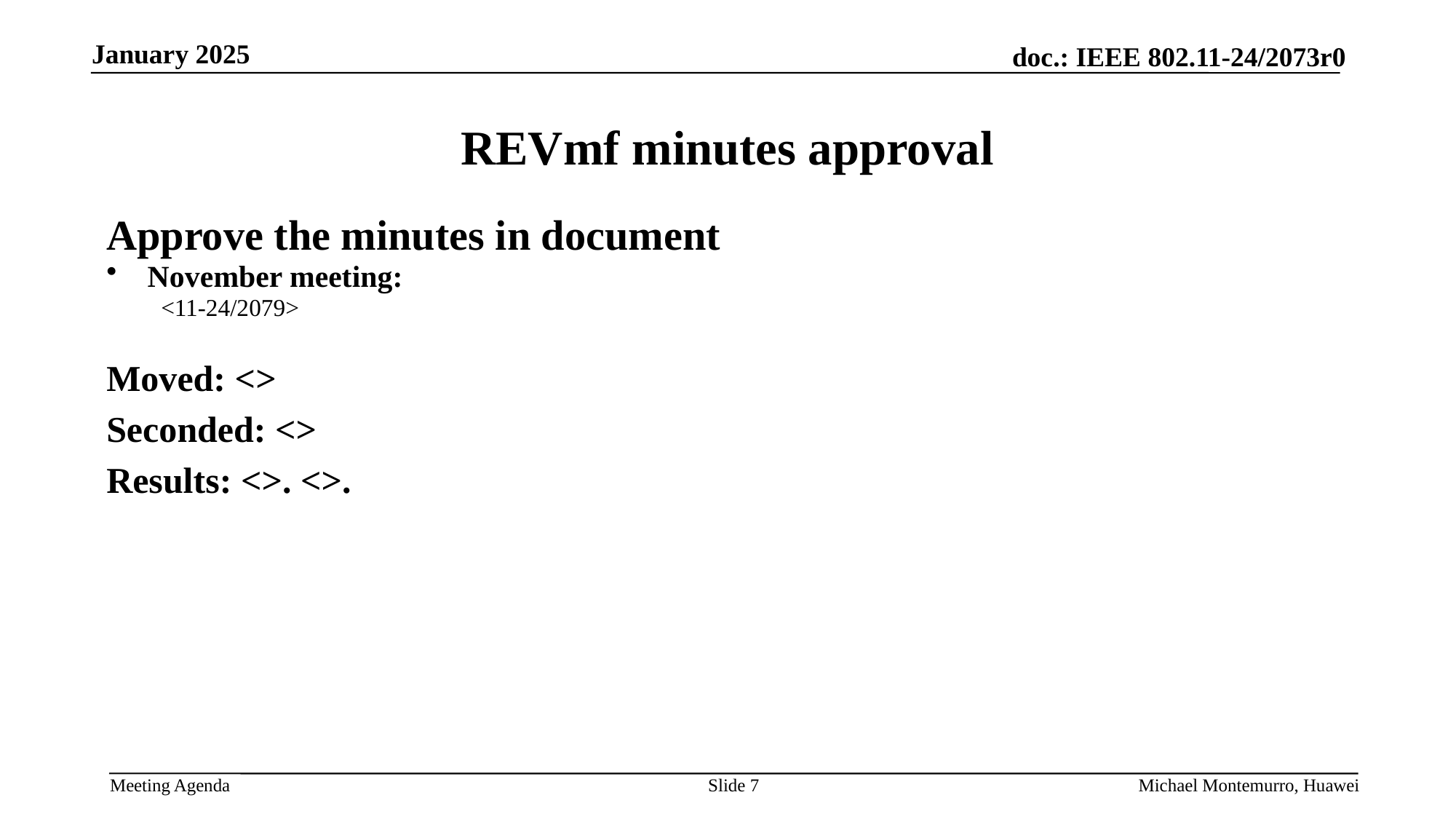

# REVmf minutes approval
Approve the minutes in document
November meeting:
<11-24/2079>

Moved: <>
Seconded: <>
Results: <>. <>.

Slide 7
Michael Montemurro, Huawei